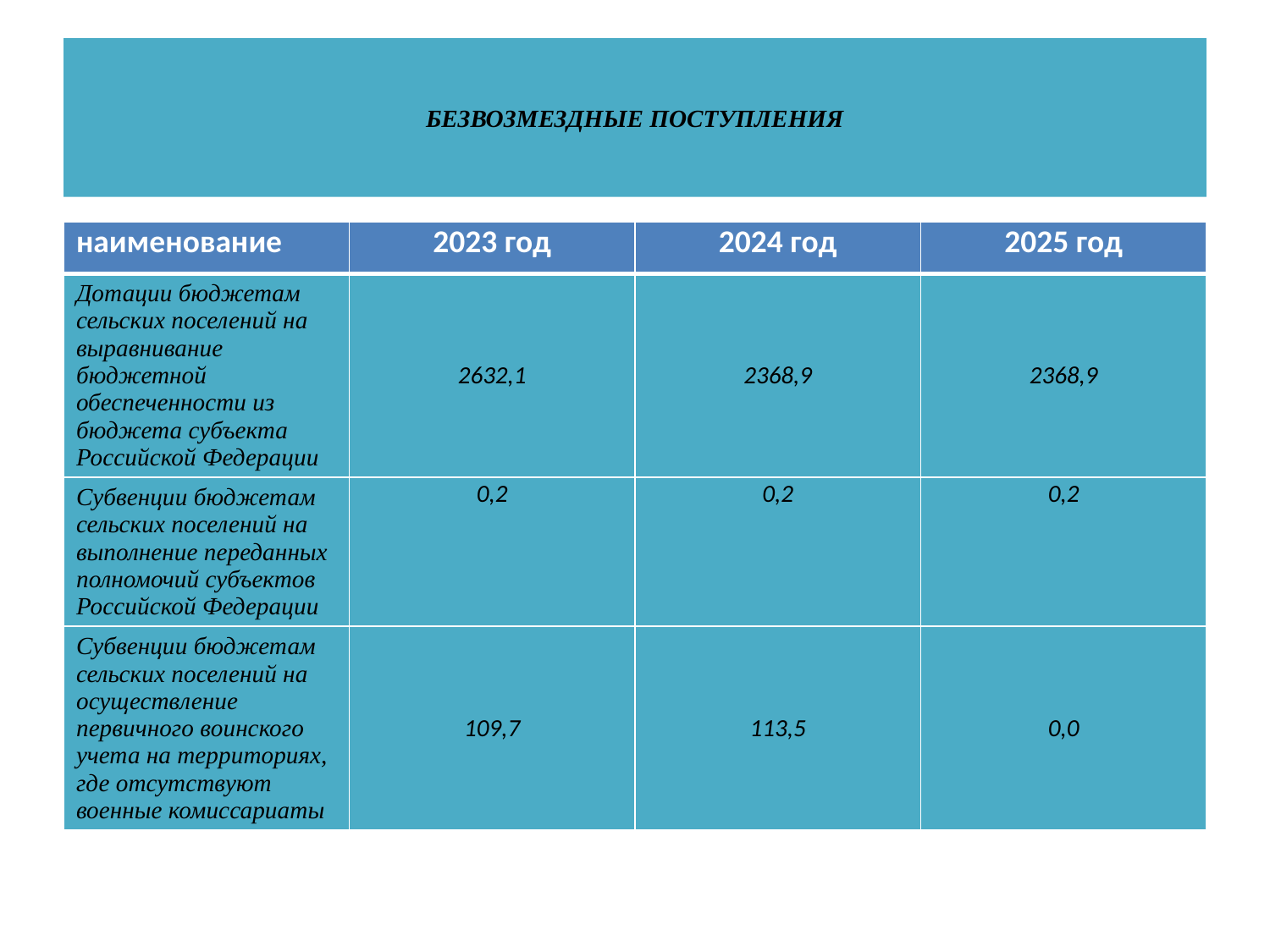

# БЕЗВОЗМЕЗДНЫЕ ПОСТУПЛЕНИЯ
| наименование | 2023 год | 2024 год | 2025 год |
| --- | --- | --- | --- |
| Дотации бюджетам сельских поселений на выравнивание бюджетной обеспеченности из бюджета субъекта Российской Федерации | 2632,1 | 2368,9 | 2368,9 |
| Субвенции бюджетам сельских поселений на выполнение переданных полномочий субъектов Российской Федерации | 0,2 | 0,2 | 0,2 |
| Субвенции бюджетам сельских поселений на осуществление первичного воинского учета на территориях, где отсутствуют военные комиссариаты | 109,7 | 113,5 | 0,0 |